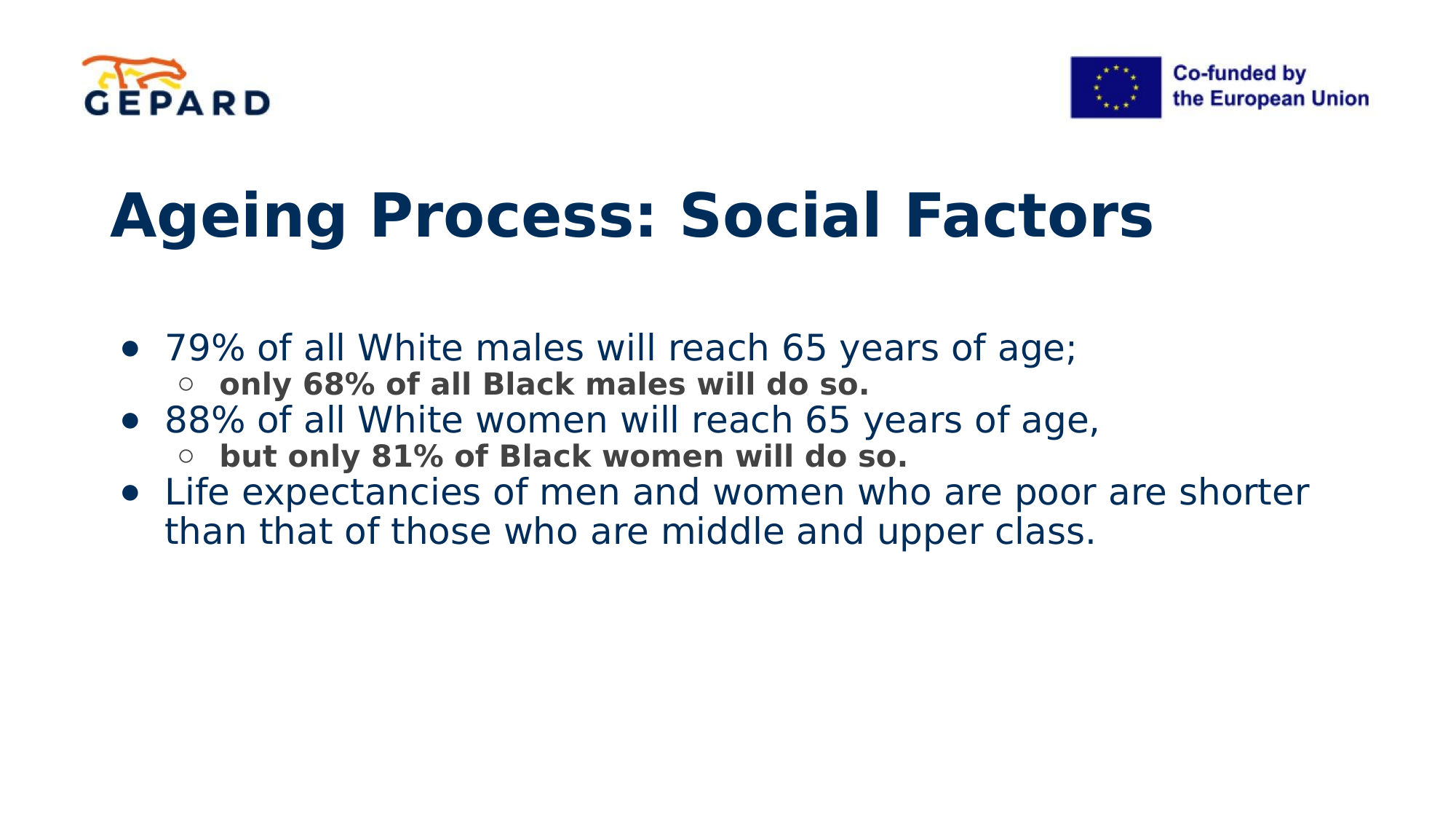

# Ageing Process: Social Factors
79% of all White males will reach 65 years of age;
only 68% of all Black males will do so.
88% of all White women will reach 65 years of age,
but only 81% of Black women will do so.
Life expectancies of men and women who are poor are shorter than that of those who are middle and upper class.